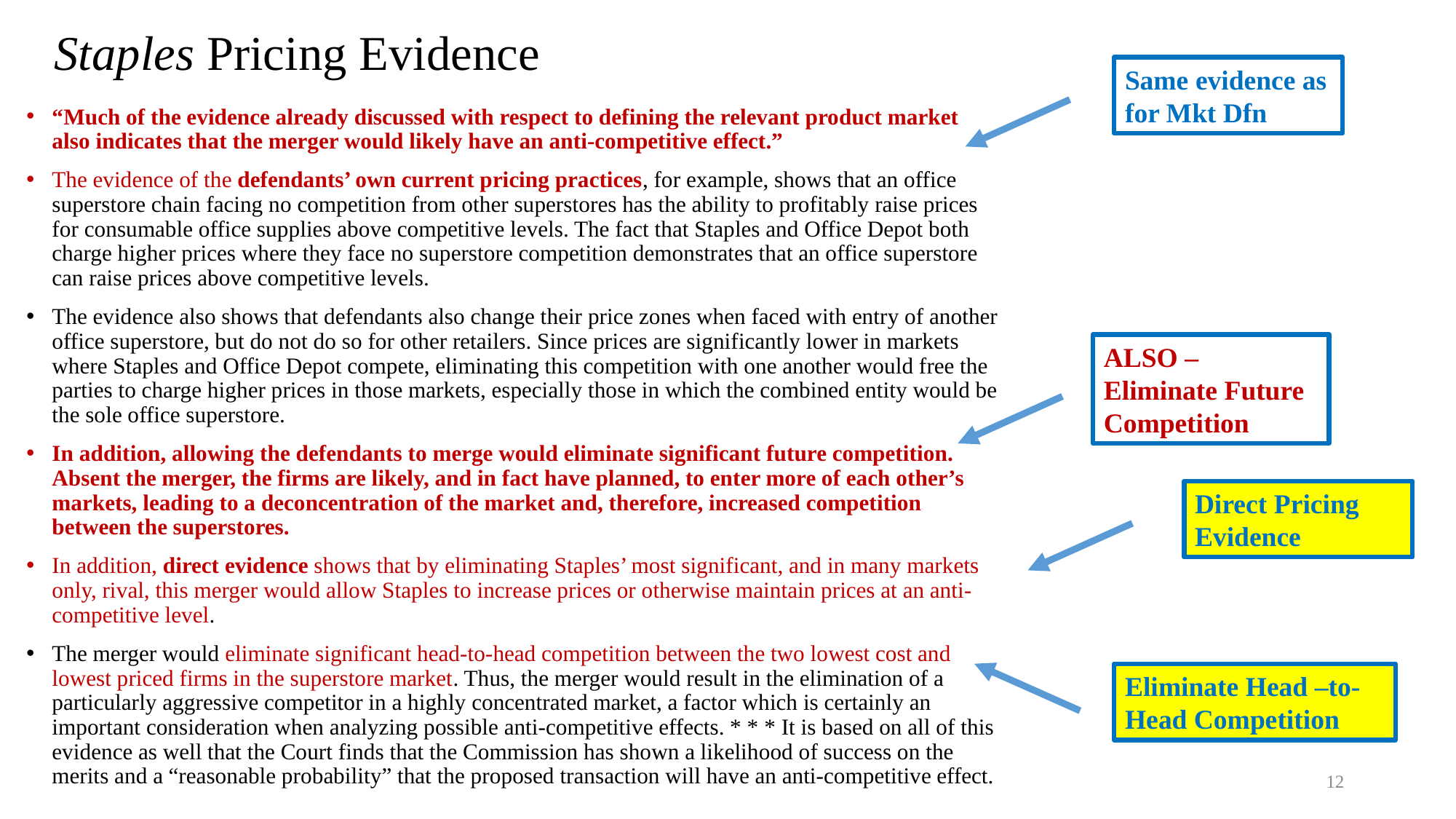

# Staples Pricing Evidence
Same evidence as for Mkt Dfn
“Much of the evidence already discussed with respect to defining the relevant product market also indicates that the merger would likely have an anti-competitive effect.”
The evidence of the defendants’ own current pricing practices, for example, shows that an office superstore chain facing no competition from other superstores has the ability to profitably raise prices for consumable office supplies above competitive levels. The fact that Staples and Office Depot both charge higher prices where they face no superstore competition demonstrates that an office superstore can raise prices above competitive levels.
The evidence also shows that defendants also change their price zones when faced with entry of another office superstore, but do not do so for other retailers. Since prices are significantly lower in markets where Staples and Office Depot compete, eliminating this competition with one another would free the parties to charge higher prices in those markets, especially those in which the combined entity would be the sole office superstore.
In addition, allowing the defendants to merge would eliminate significant future competition. Absent the merger, the firms are likely, and in fact have planned, to enter more of each other’s markets, leading to a deconcentration of the market and, therefore, increased competition between the superstores.
In addition, direct evidence shows that by eliminating Staples’ most significant, and in many markets only, rival, this merger would allow Staples to increase prices or otherwise maintain prices at an anti-competitive level.
The merger would eliminate significant head-to-head competition between the two lowest cost and lowest priced firms in the superstore market. Thus, the merger would result in the elimination of a particularly aggressive competitor in a highly concentrated market, a factor which is certainly an important consideration when analyzing possible anti-competitive effects. * * * It is based on all of this evidence as well that the Court finds that the Commission has shown a likelihood of success on the merits and a “reasonable probability” that the proposed transaction will have an anti-competitive effect.
ALSO – Eliminate Future Competition
Direct Pricing Evidence
Eliminate Head –to-Head Competition
12